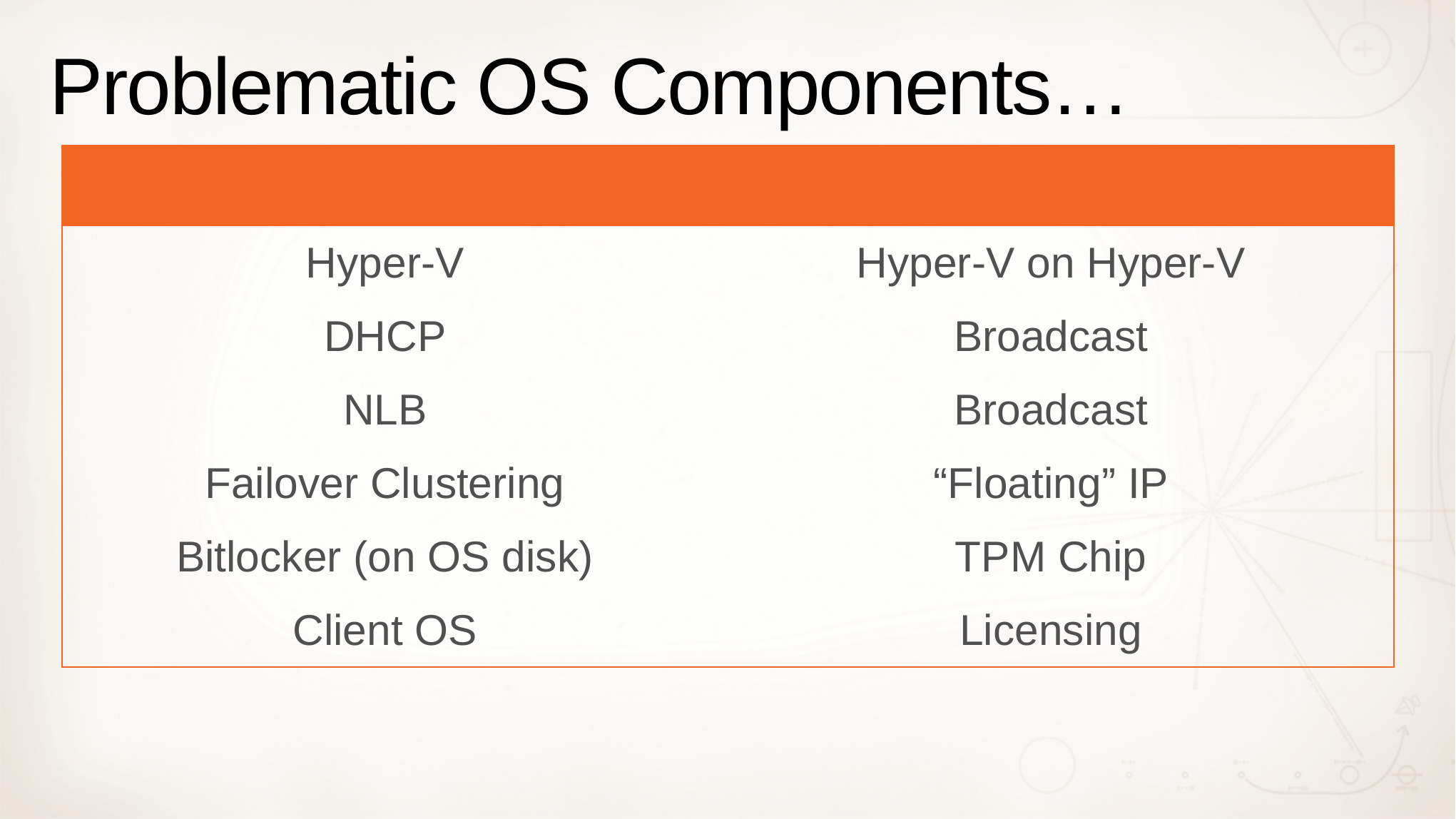

# Problematic OS Components…
| OS Component | Why Not Supported? |
| --- | --- |
| Hyper-V | Hyper-V on Hyper-V |
| DHCP | Broadcast |
| NLB | Broadcast |
| Failover Clustering | “Floating” IP |
| Bitlocker (on OS disk) | TPM Chip |
| Client OS | Licensing |